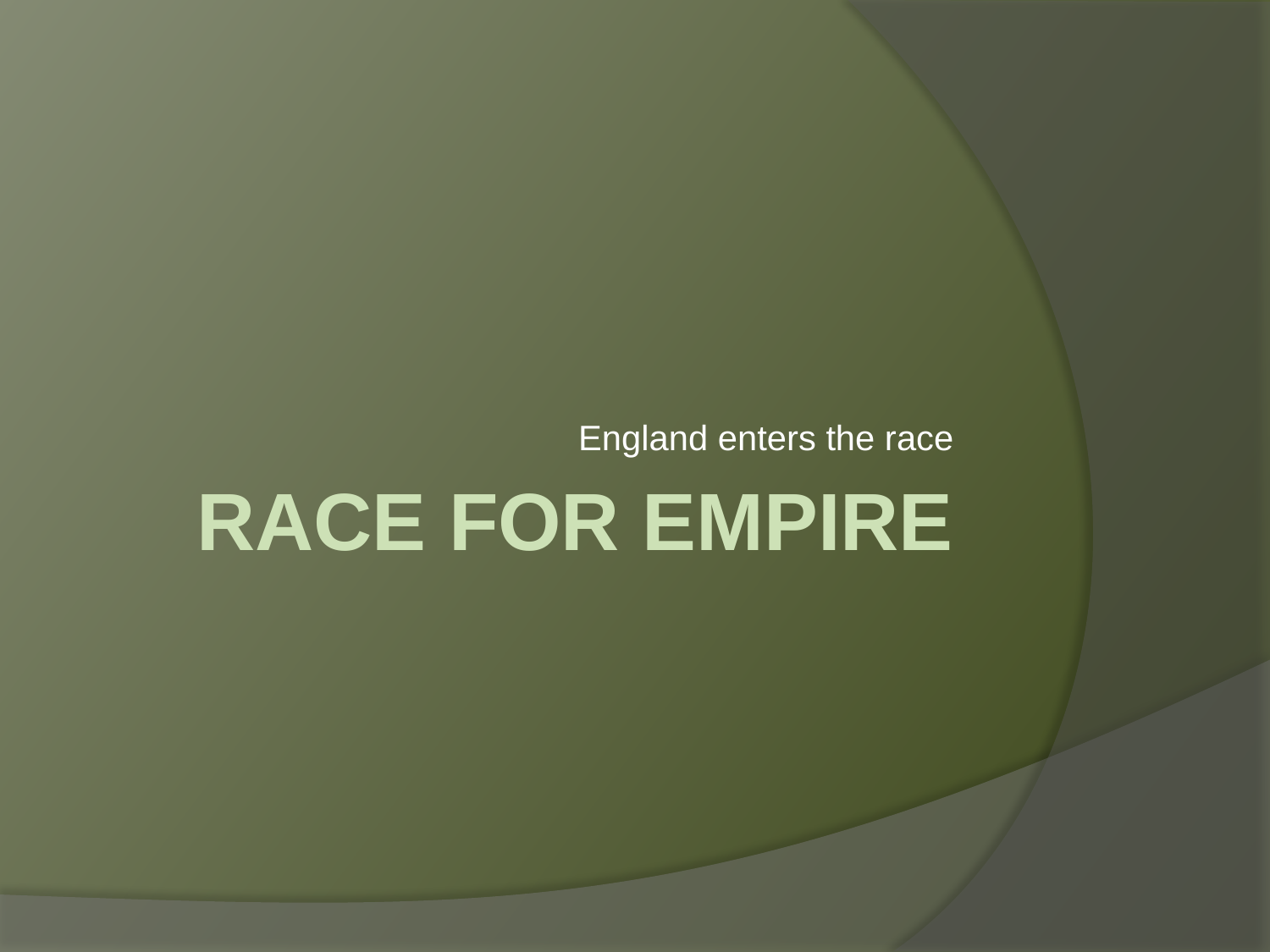

England enters the race
# Race for Empire